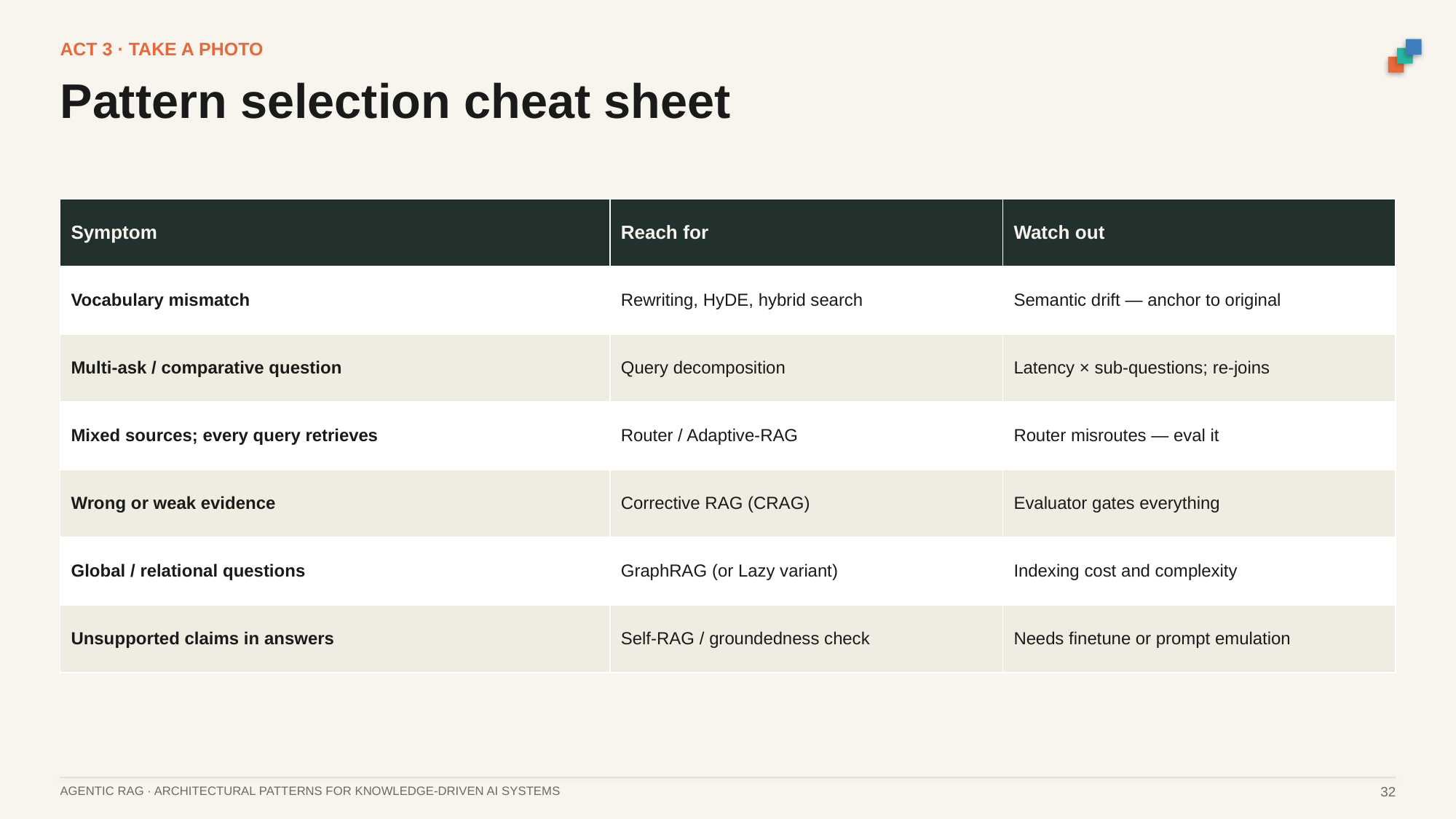

ACT 3 · TAKE A PHOTO

Pattern selection cheat sheet
| Symptom | Reach for | Watch out |
| --- | --- | --- |
| Vocabulary mismatch | Rewriting, HyDE, hybrid search | Semantic drift — anchor to original |
| Multi-ask / comparative question | Query decomposition | Latency × sub-questions; re-joins |
| Mixed sources; every query retrieves | Router / Adaptive-RAG | Router misroutes — eval it |
| Wrong or weak evidence | Corrective RAG (CRAG) | Evaluator gates everything |
| Global / relational questions | GraphRAG (or Lazy variant) | Indexing cost and complexity |
| Unsupported claims in answers | Self-RAG / groundedness check | Needs finetune or prompt emulation |

AGENTIC RAG · ARCHITECTURAL PATTERNS FOR KNOWLEDGE-DRIVEN AI SYSTEMS
32